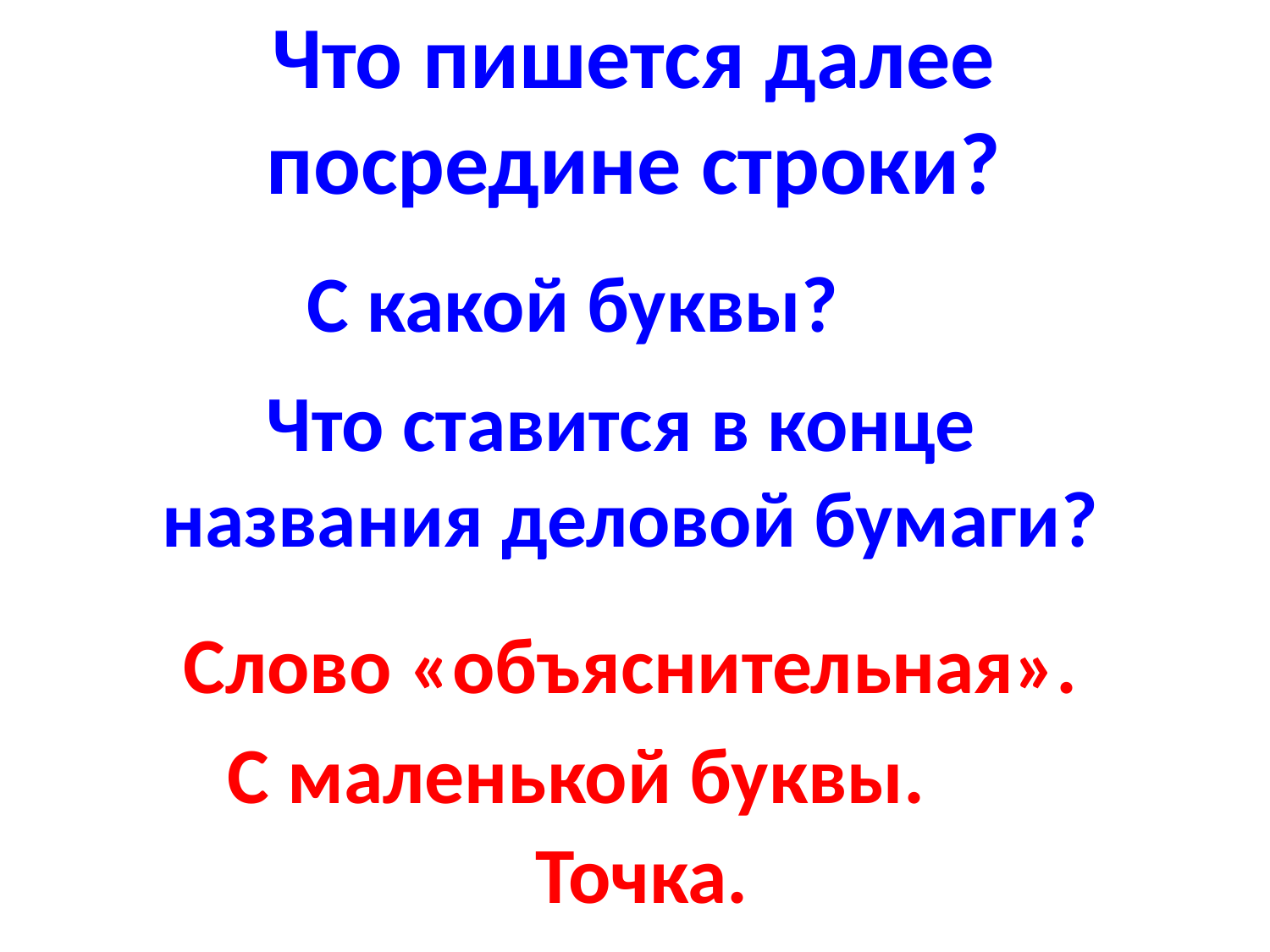

Что пишется далее
посредине строки?

С какой буквы?
Что ставится в конце
названия деловой бумаги?
Слово «объяснительная».
С маленькой буквы.
Точка.